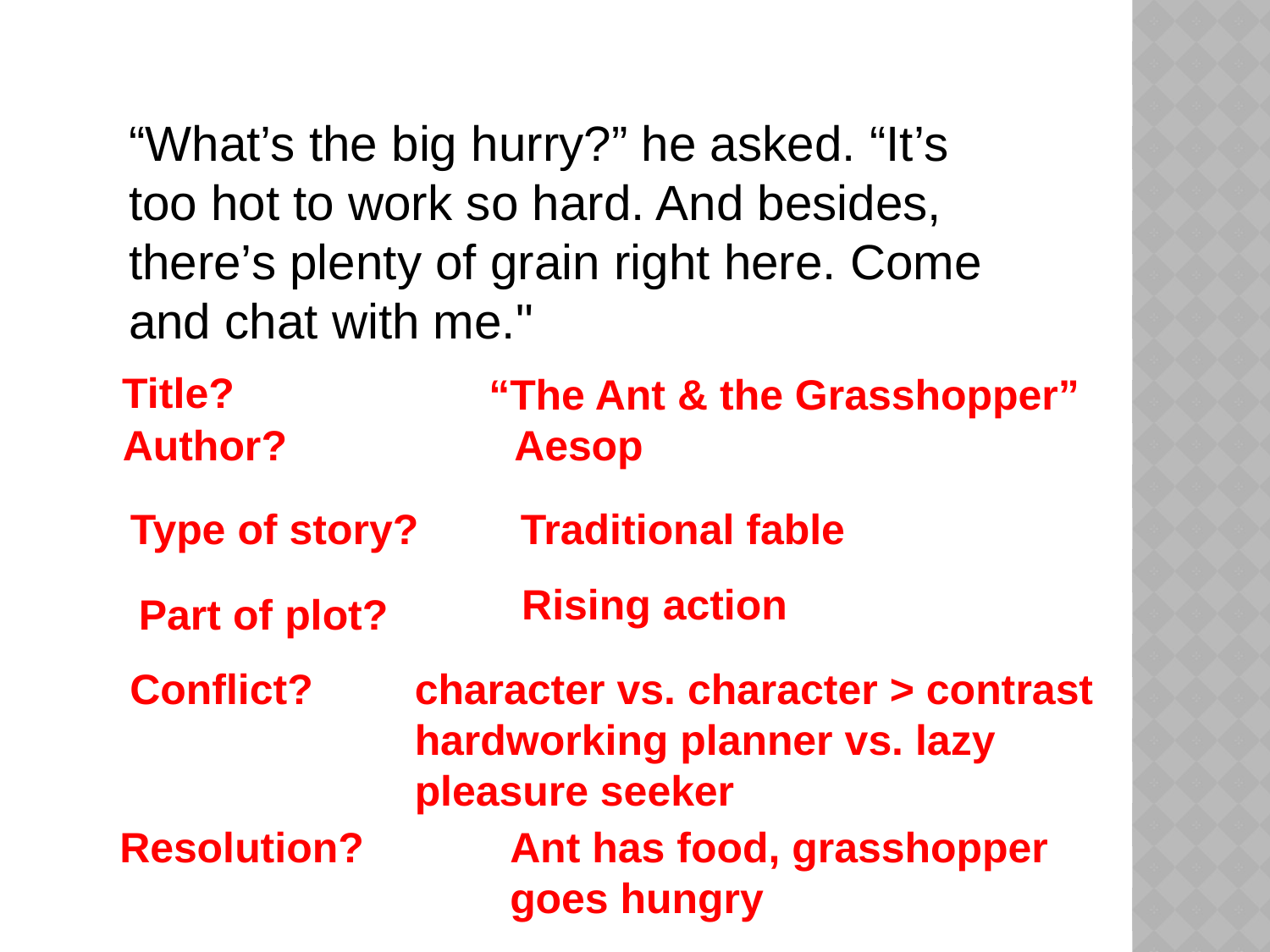

“What’s the big hurry?” he asked. “It’s too hot to work so hard. And besides, there’s plenty of grain right here. Come and chat with me."
Title?
“The Ant & the Grasshopper”
Author?
Aesop
Type of story?
Traditional fable
Rising action
Part of plot?
Conflict?
character vs. character > contrast
hardworking planner vs. lazy pleasure seeker
Resolution?
Ant has food, grasshopper goes hungry